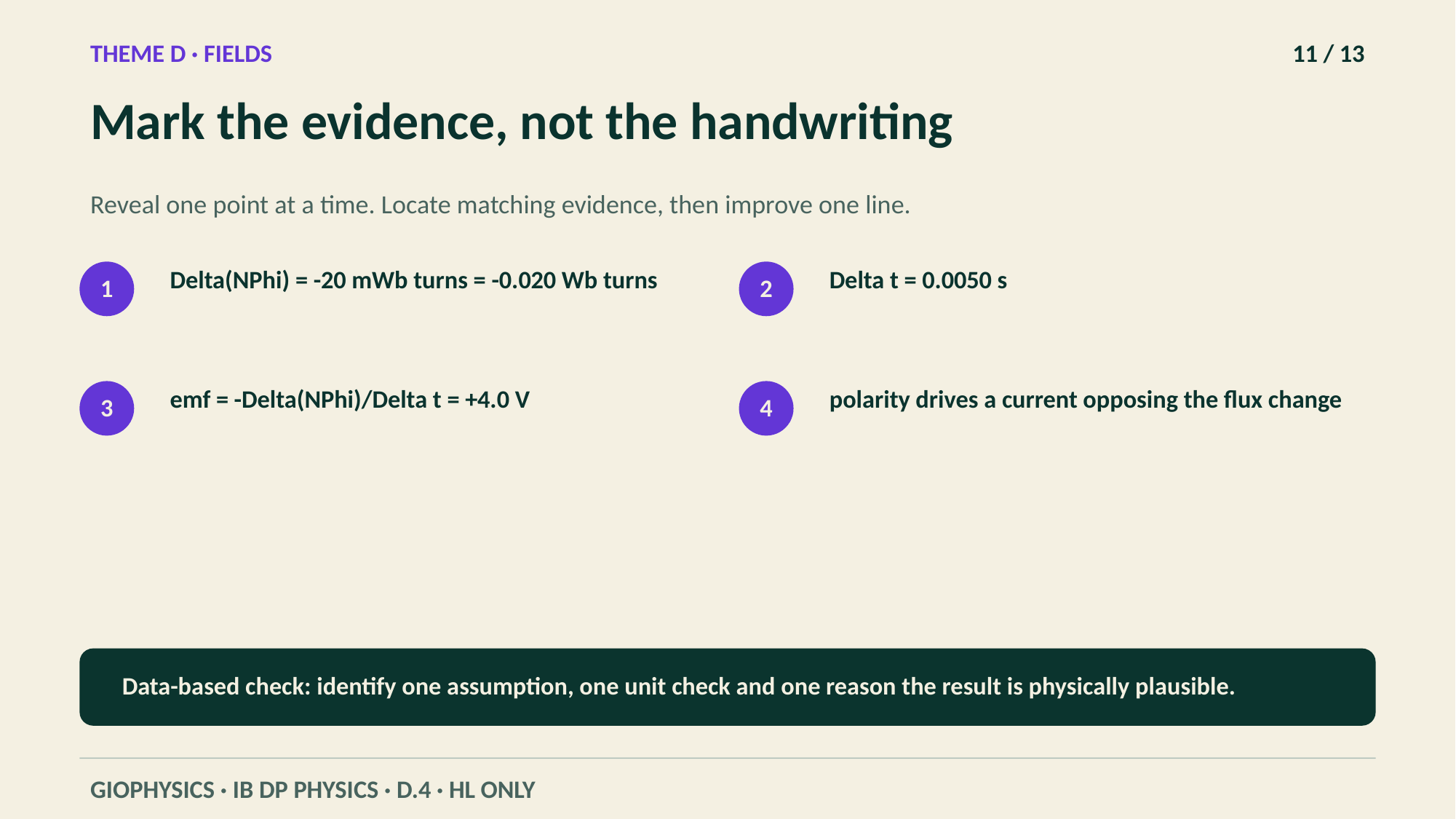

THEME D · FIELDS
11 / 13
Mark the evidence, not the handwriting
Reveal one point at a time. Locate matching evidence, then improve one line.
Delta(NPhi) = -20 mWb turns = -0.020 Wb turns
Delta t = 0.0050 s

1
2
emf = -Delta(NPhi)/Delta t = +4.0 V
polarity drives a current opposing the flux change

3
4

Data-based check: identify one assumption, one unit check and one reason the result is physically plausible.

GIOPHYSICS · IB DP PHYSICS · D.4 · HL ONLY